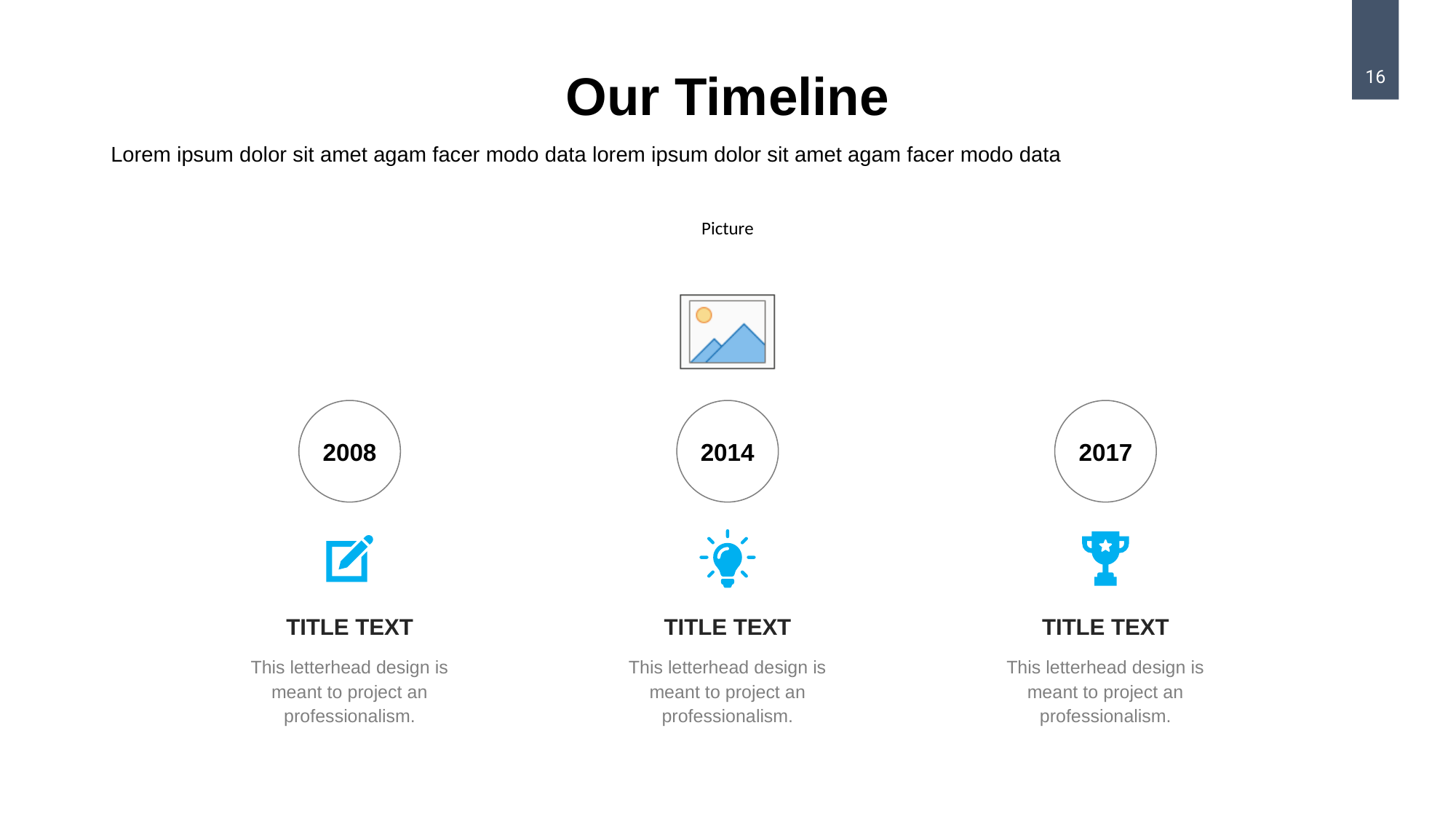

Our Timeline
16
Lorem ipsum dolor sit amet agam facer modo data lorem ipsum dolor sit amet agam facer modo data

2008
2014
2017

TITLE TEXT
This letterhead design is meant to project an professionalism.
TITLE TEXT
This letterhead design is meant to project an professionalism.
TITLE TEXT
This letterhead design is meant to project an professionalism.